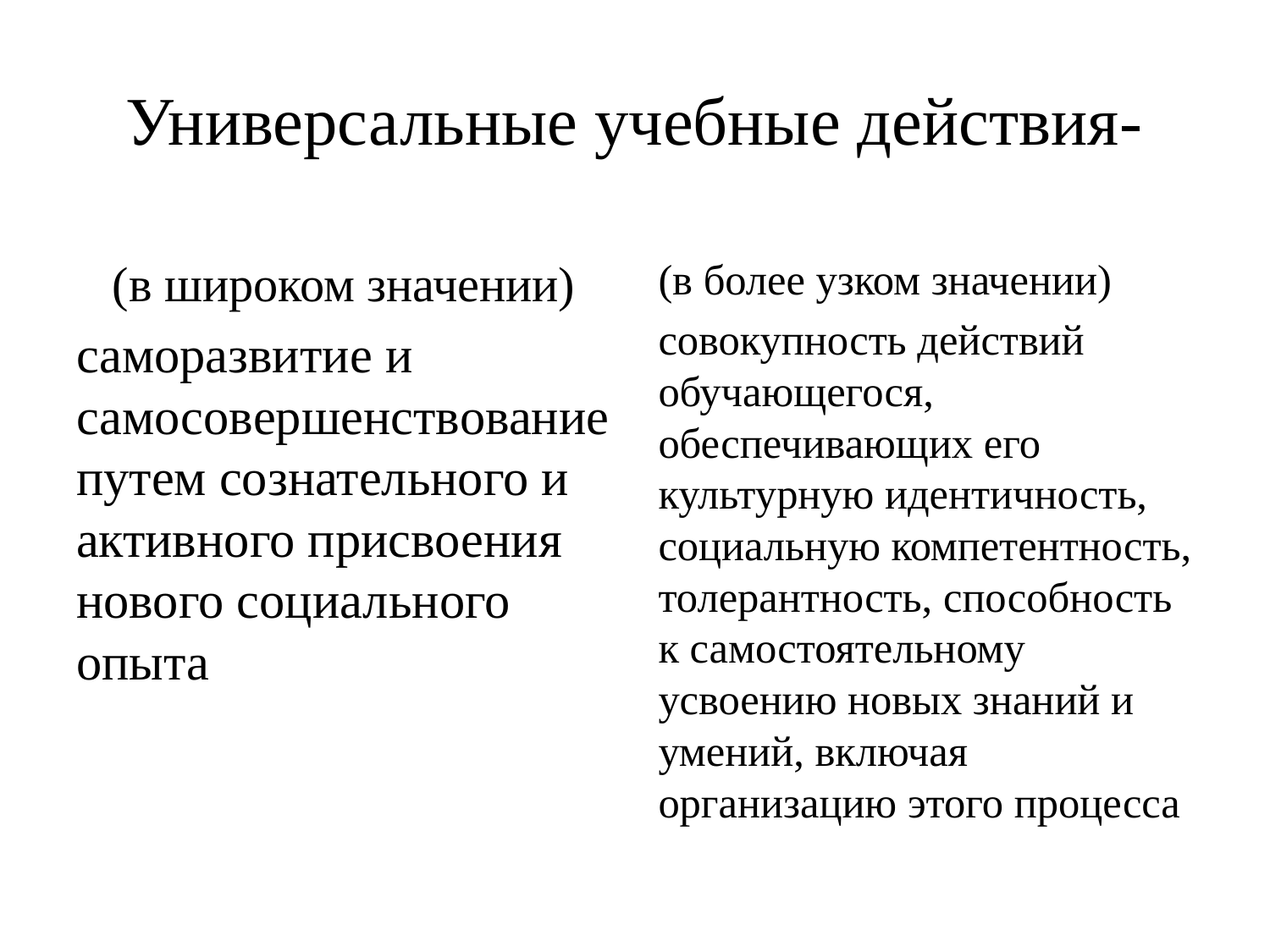

# Универсальные учебные действия-
(в широком значении)
саморазвитие и самосовершенствование путем сознательного и активного присвоения нового социального опыта
(в более узком значении)
совокупность действий обучающегося, обеспечивающих его культурную идентичность, социальную компетентность, толерантность, способность к самостоятельному усвоению новых знаний и умений, включая организацию этого процесса